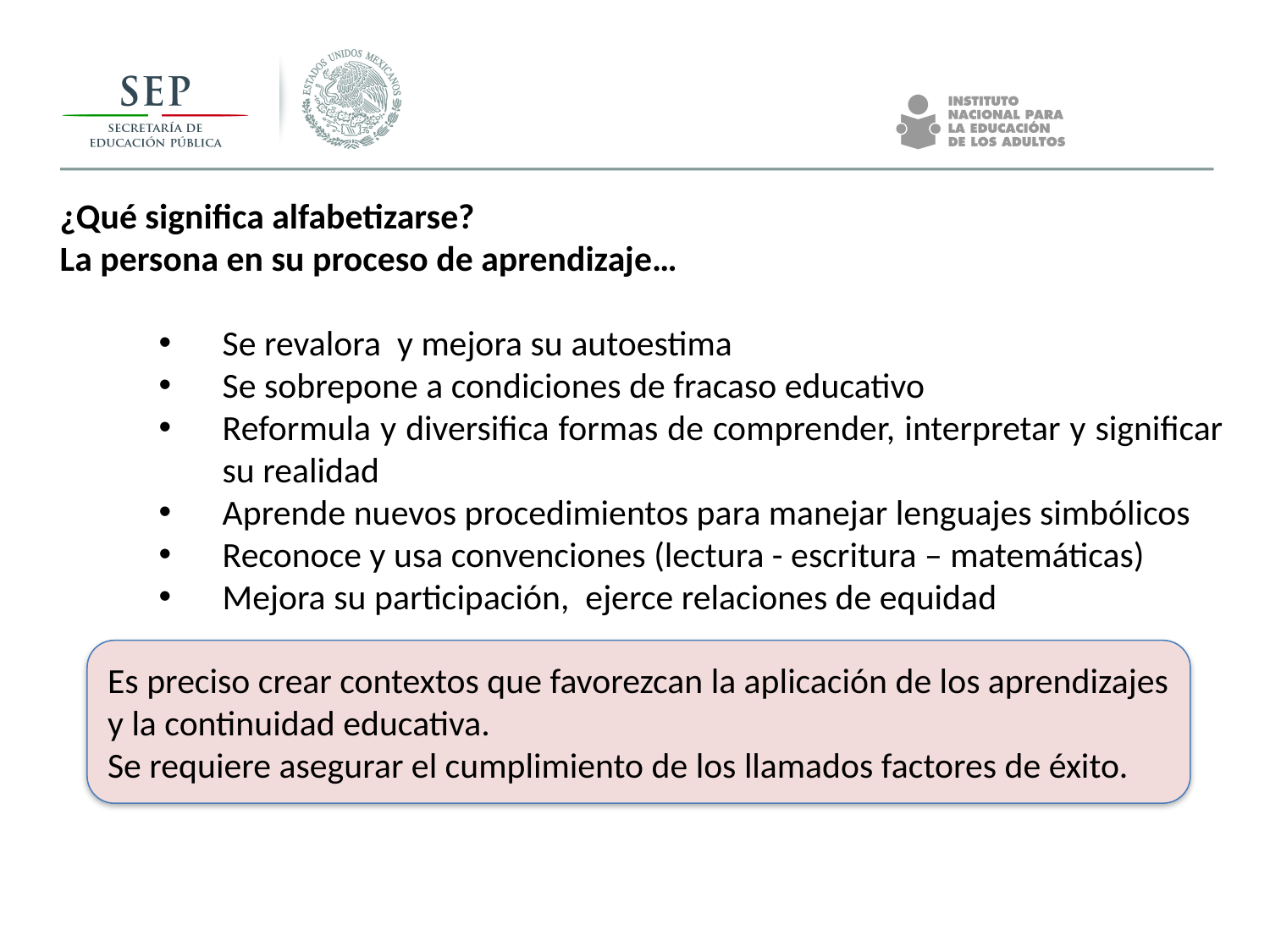

¿Qué significa alfabetizarse?
La persona en su proceso de aprendizaje…

Se revalora  y mejora su autoestima
Se sobrepone a condiciones de fracaso educativo
Reformula y diversifica formas de comprender, interpretar y significar su realidad
Aprende nuevos procedimientos para manejar lenguajes simbólicos
Reconoce y usa convenciones (lectura - escritura – matemáticas)
Mejora su participación,  ejerce relaciones de equidad

Es preciso crear contextos que favorezcan la aplicación de los aprendizajes y la continuidad educativa.
Se requiere asegurar el cumplimiento de los llamados factores de éxito.